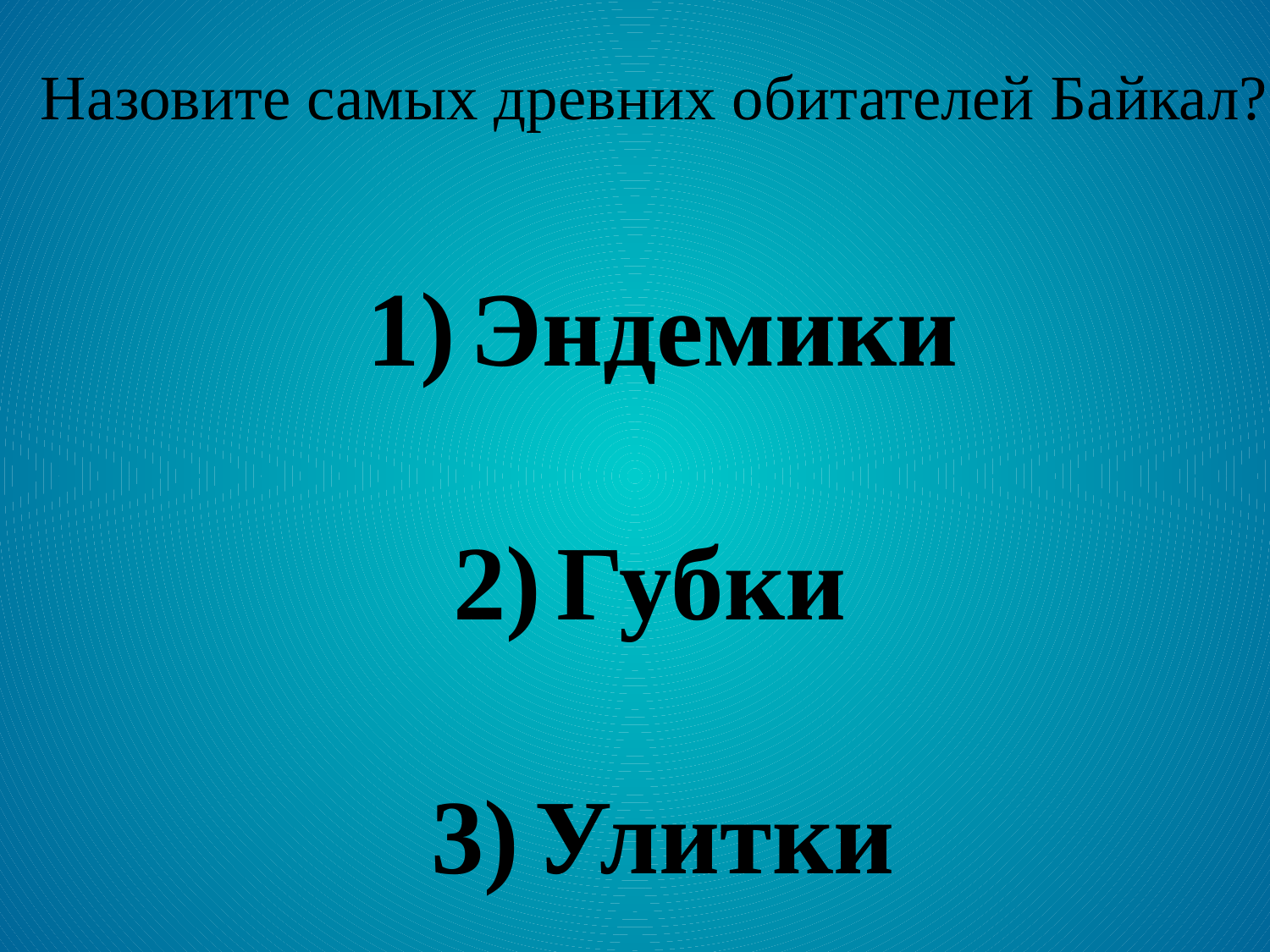

Назовите самых древних обитателей Байкал?
Эндемики
Губки
Улитки